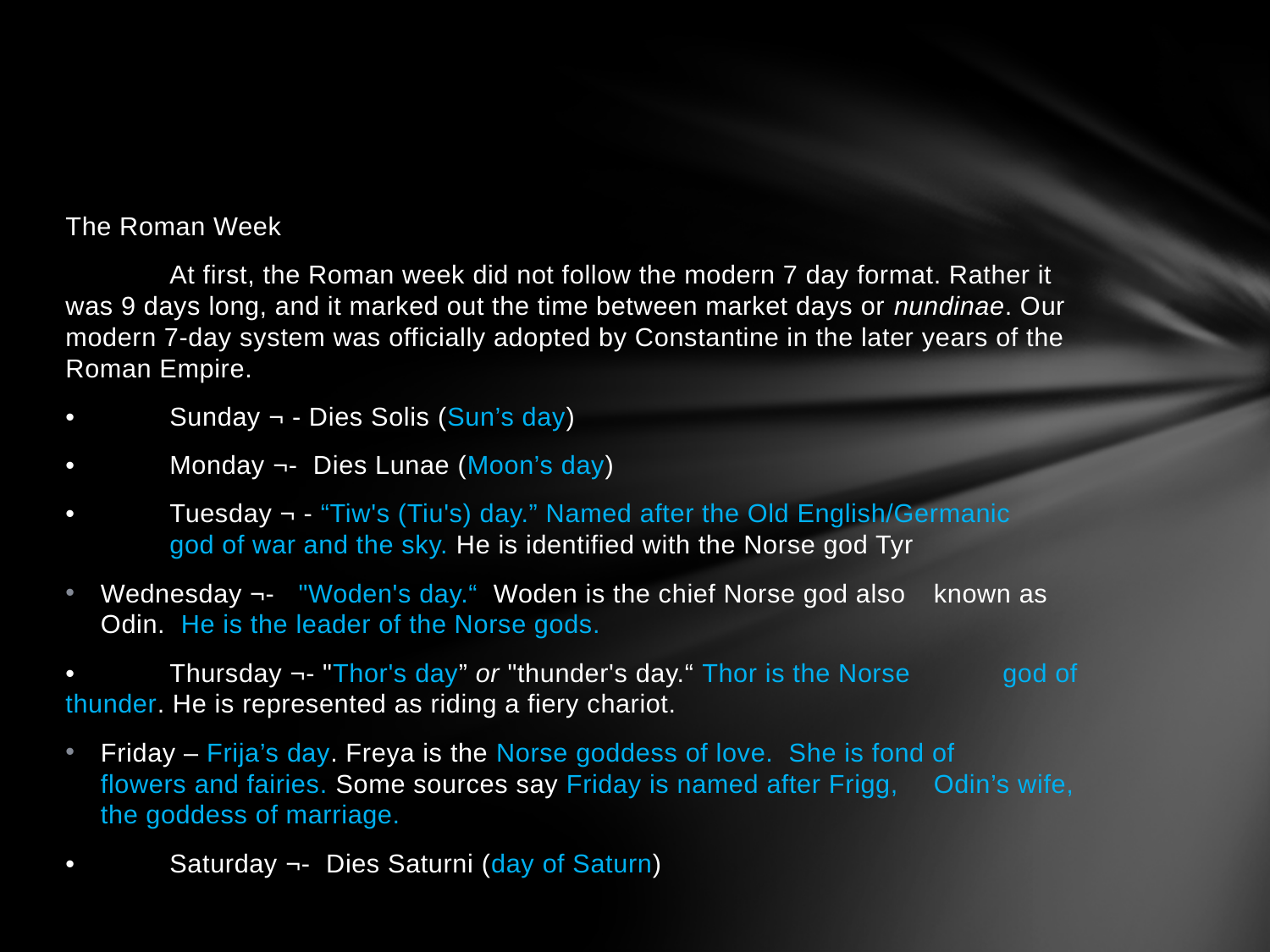

#
The Roman Week
	At first, the Roman week did not follow the modern 7 day format. Rather it was 9 days long, and it marked out the time between market days or nundinae. Our modern 7-day system was officially adopted by Constantine in the later years of the Roman Empire.
•	Sunday ¬ - Dies Solis (Sun’s day)
•	Monday ¬-  Dies Lunae (Moon’s day)
•	Tuesday ¬ - “Tiw's (Tiu's) day.” Named after the Old English/Germanic 	god of war and the sky. He is identified with the Norse god Tyr
	Wednesday ¬-   "Woden's day.“  Woden is the chief Norse god also 	known as Odin.  He is the leader of the Norse gods.
•	Thursday ¬- "Thor's day” or "thunder's day.“ Thor is the Norse 	god of thunder. He is represented as riding a fiery chariot.
	Friday – Frija’s day. Freya is the Norse goddess of love.  She is fond of 	flowers and fairies. Some sources say Friday is named after Frigg, 	Odin’s wife, the goddess of marriage.
•	Saturday ¬-  Dies Saturni (day of Saturn)